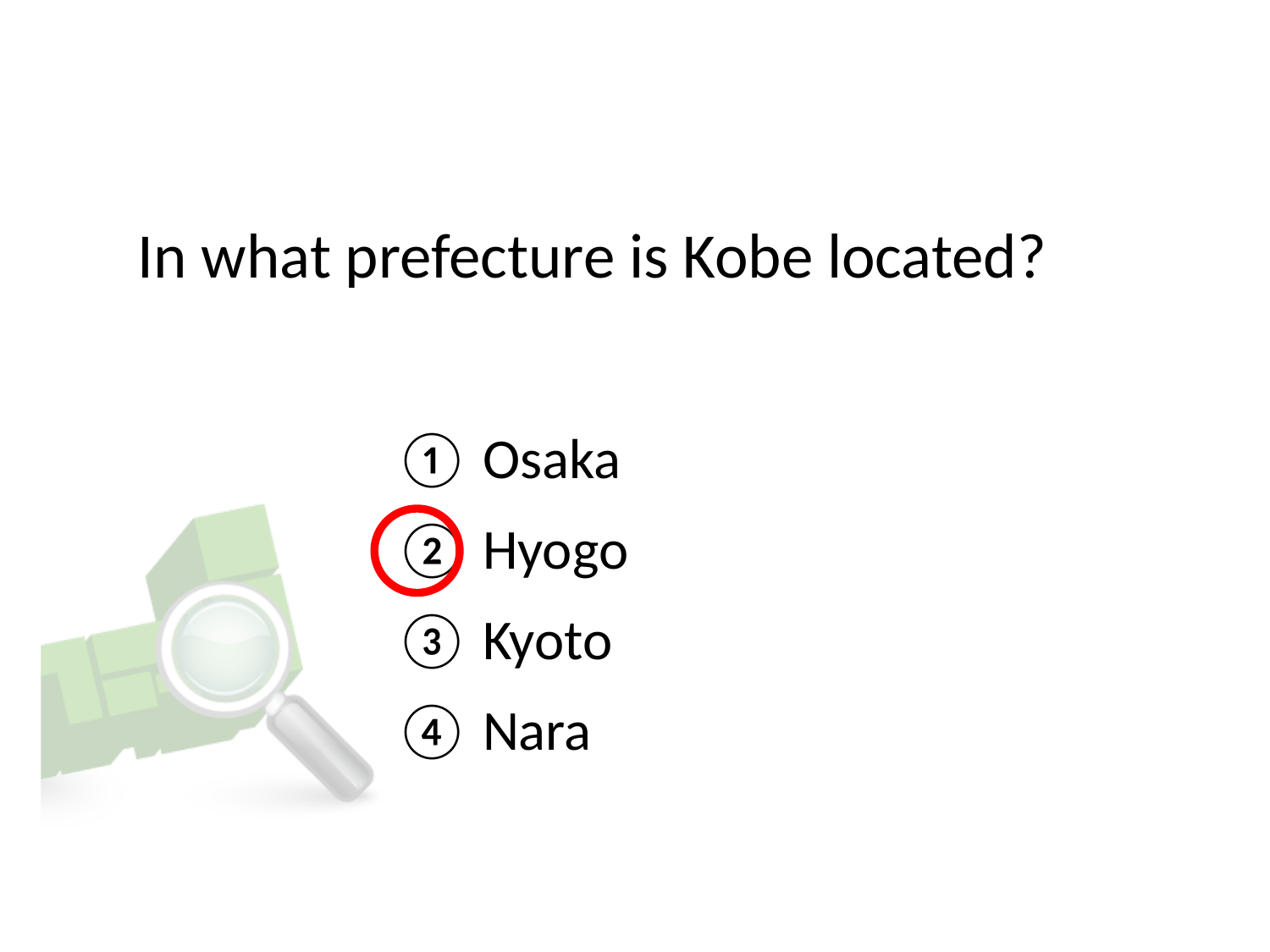

# In what prefecture is Kobe located?
① Osaka
② Hyogo
③ Kyoto
④ Nara